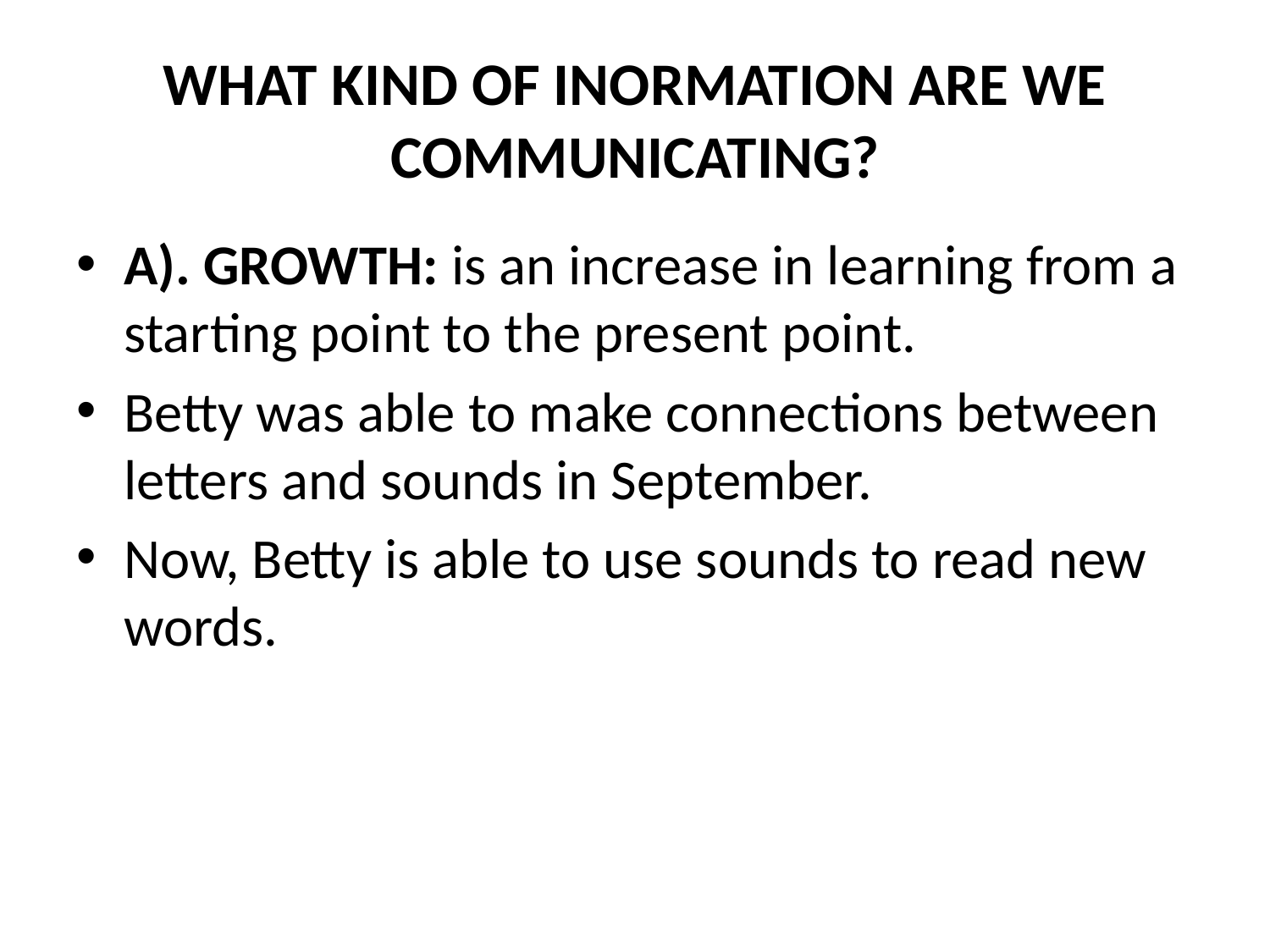

# WHAT KIND OF INORMATION ARE WE COMMUNICATING?
A). GROWTH: is an increase in learning from a starting point to the present point.
Betty was able to make connections between letters and sounds in September.
Now, Betty is able to use sounds to read new words.